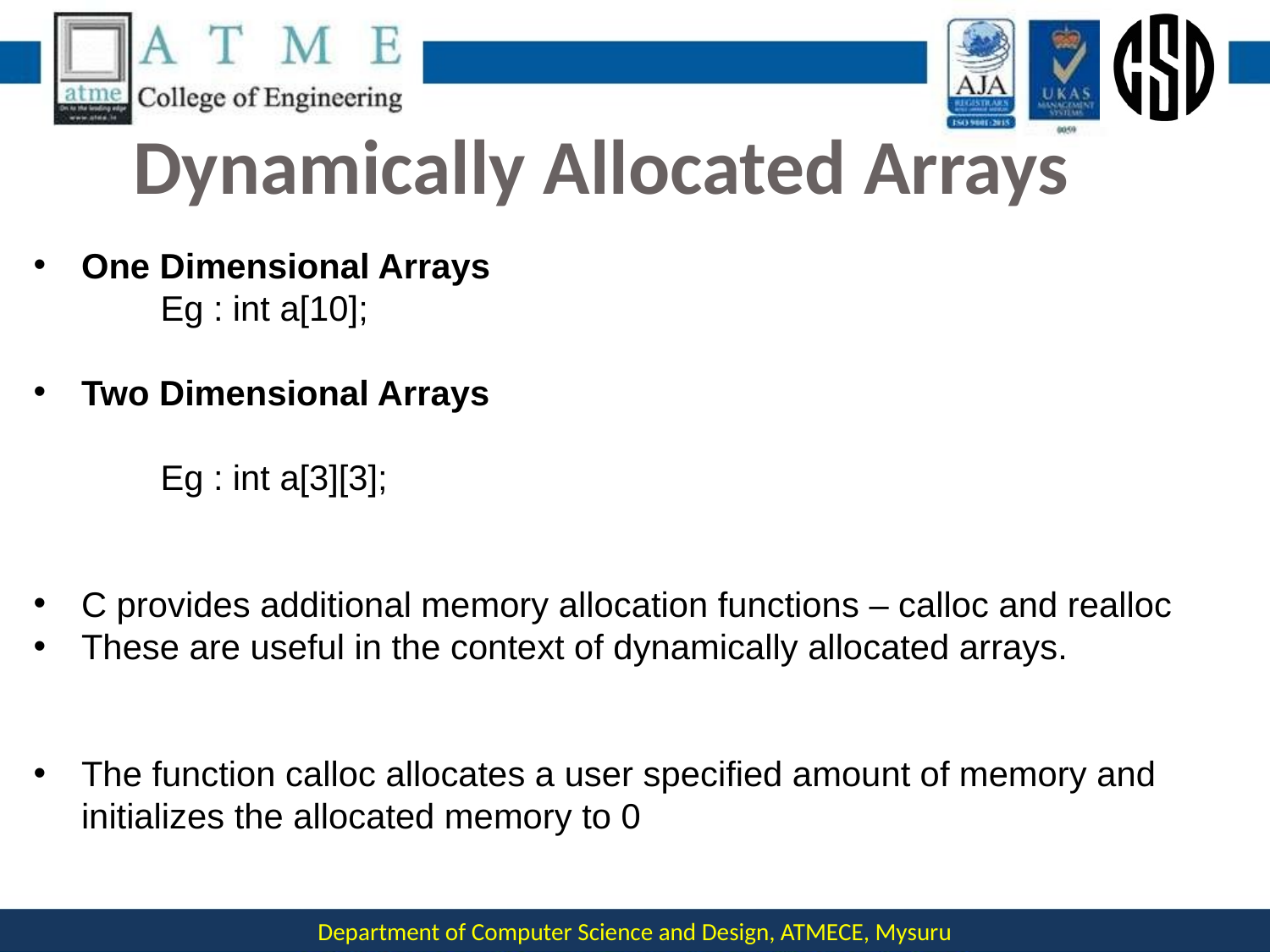

# Dynamically Allocated Arrays
One Dimensional Arrays
 	Eg : int a[10];

Two Dimensional Arrays

	Eg : int a[3][3];

C provides additional memory allocation functions – calloc and realloc
These are useful in the context of dynamically allocated arrays.

The function calloc allocates a user specified amount of memory and initializes the allocated memory to 0